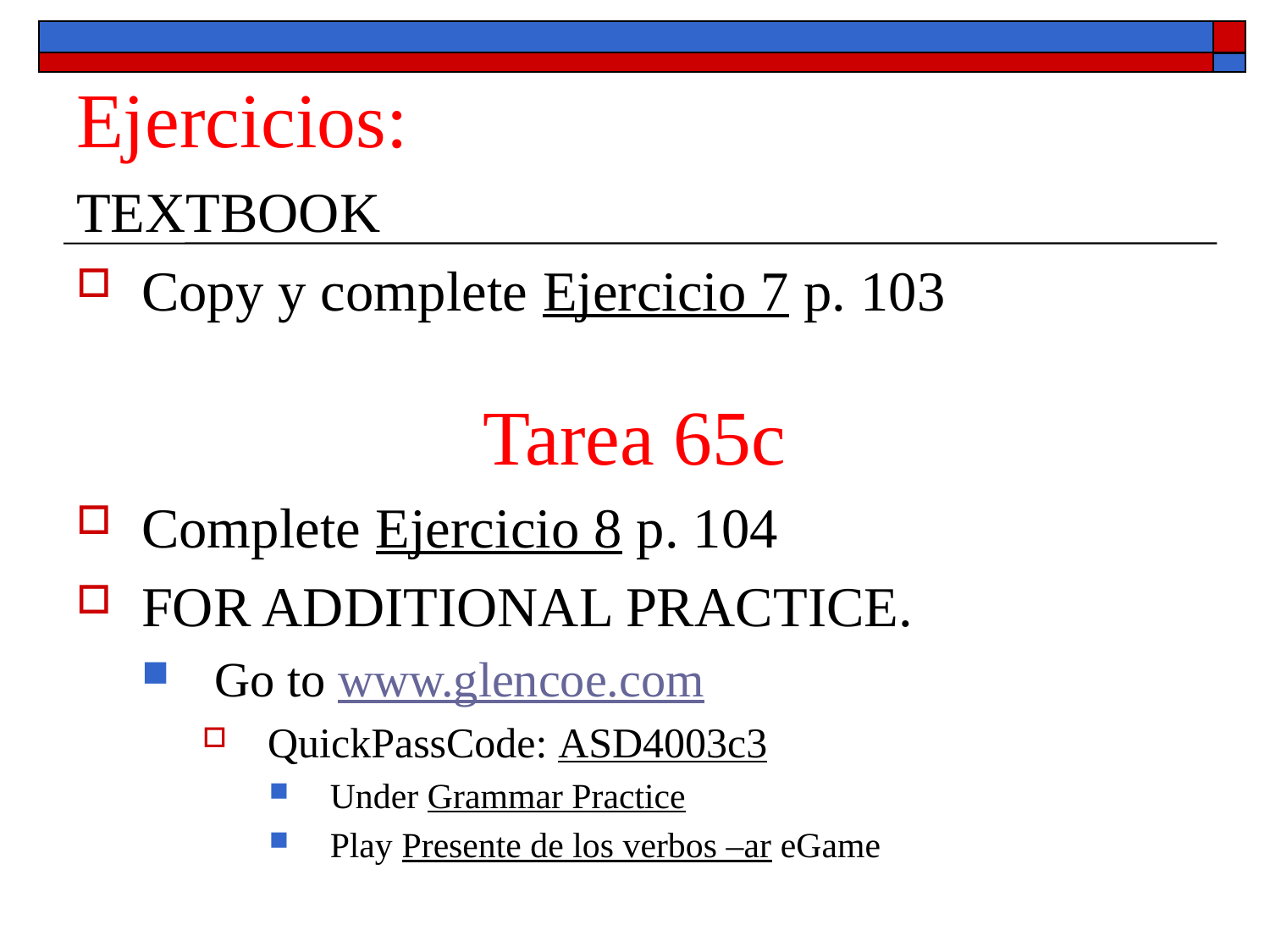

# Ejercicios:
TEXTBOOK
Copy y complete Ejercicio 7 p. 103

Complete Ejercicio 8 p. 104
FOR ADDITIONAL PRACTICE.
 Go to www.glencoe.com
QuickPassCode: ASD4003c3
Under Grammar Practice
Play Presente de los verbos –ar eGame

Tarea 65c